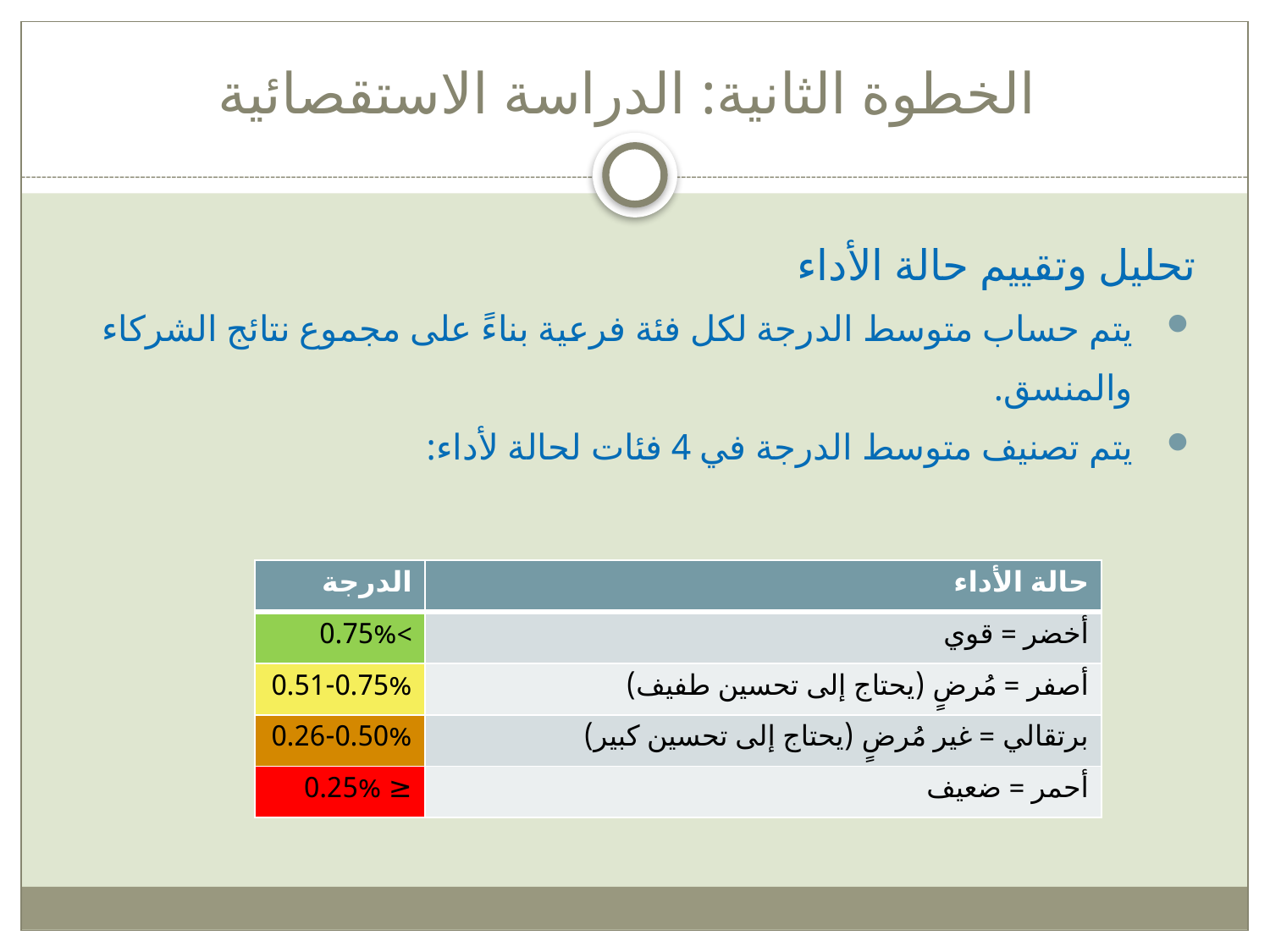

# الخطوة الثانية: الدراسة الاستقصائية
تحليل وتقييم حالة الأداء
يتم حساب متوسط الدرجة لكل فئة فرعية بناءً على مجموع نتائج الشركاء والمنسق.
يتم تصنيف متوسط الدرجة في 4 فئات لحالة لأداء:

| الدرجة | حالة الأداء |
| --- | --- |
| >0.75% | أخضر = قوي |
| 0.51-0.75% | أصفر = مُرضٍ (يحتاج إلى تحسين طفيف) |
| 0.26-0.50% | برتقالي = غير مُرضٍ (يحتاج إلى تحسين كبير) |
| ≤ 0.25% | أحمر = ضعيف |